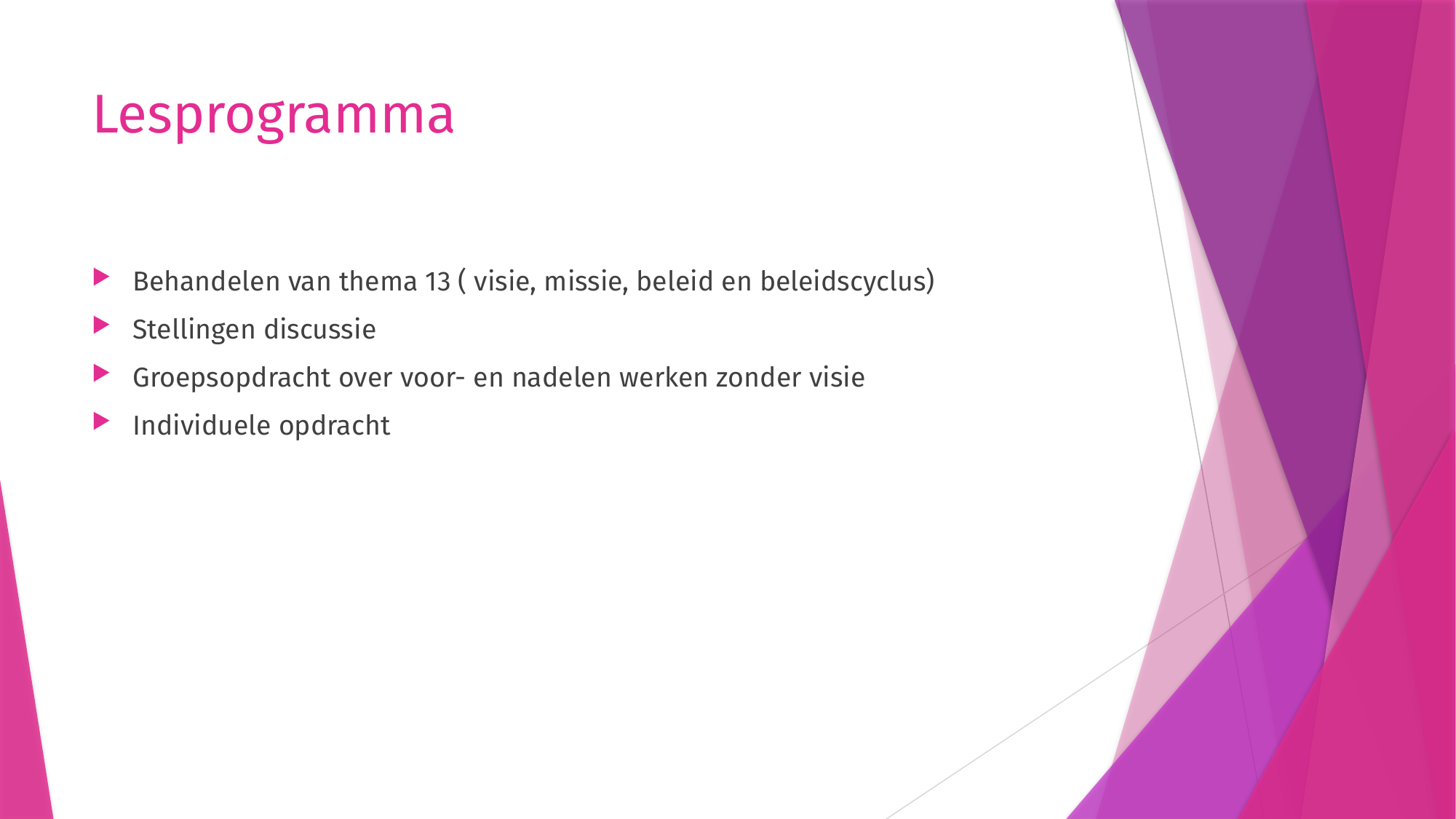

# Lesprogramma
Behandelen van thema 13 ( visie, missie, beleid en beleidscyclus)
Stellingen discussie
Groepsopdracht over voor- en nadelen werken zonder visie
Individuele opdracht